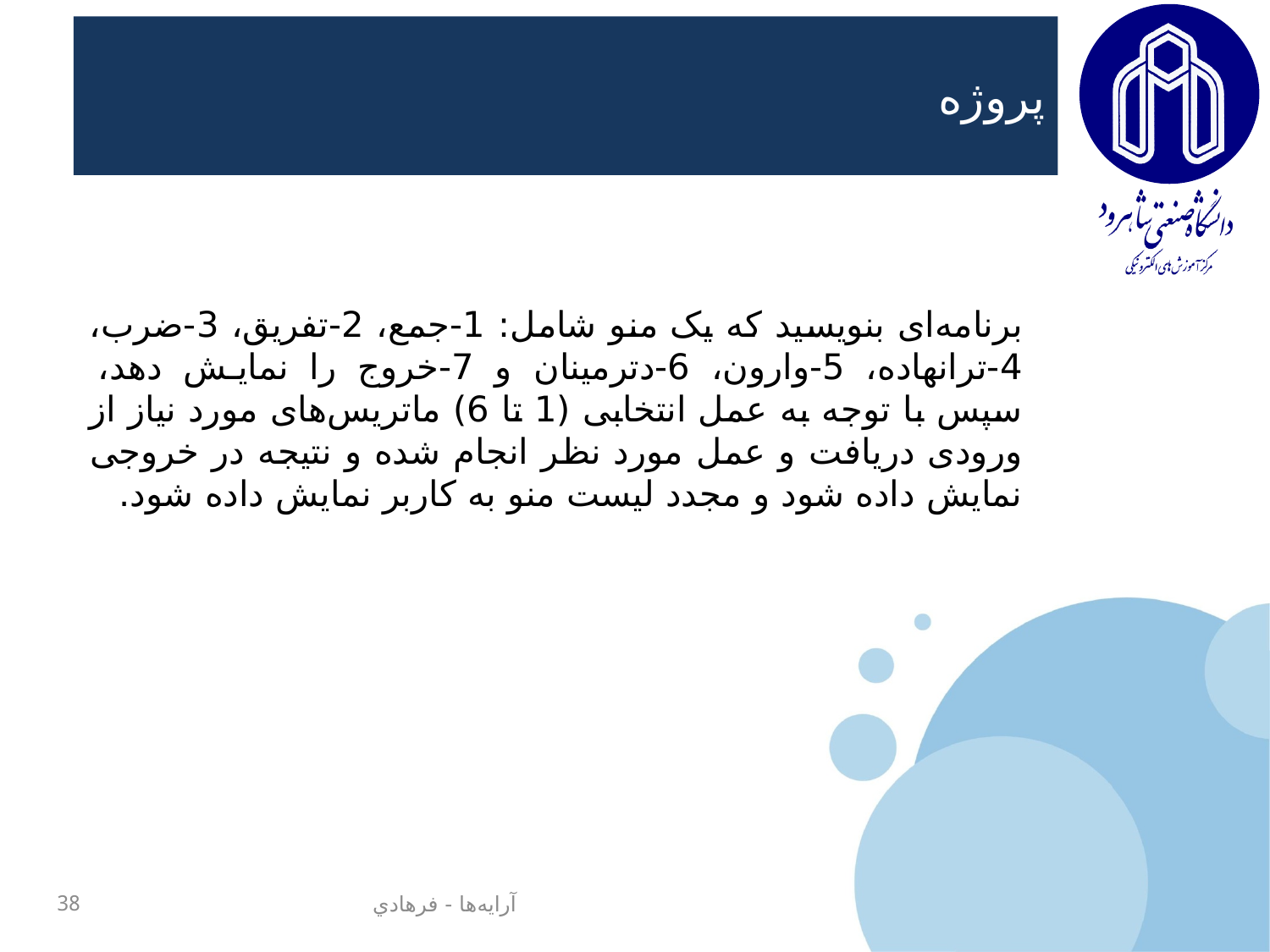

# پروژه
برنامه‌ای بنویسید که یک منو شامل: 1-جمع، 2-تفریق، 3-ضرب‏، 4-ترانهاده، 5-وارون، 6-دترمینان و 7-خروج را نمایش دهد، سپس با توجه به عمل انتخابی (1 تا 6) ماتریس‌های مورد نیاز از ورودی دریافت و عمل مورد نظر انجام شده و نتیجه در خروجی نمایش داده شود و مجدد لیست منو به کاربر نمایش داده شود.

38
آرايه‌ها - فرهادي